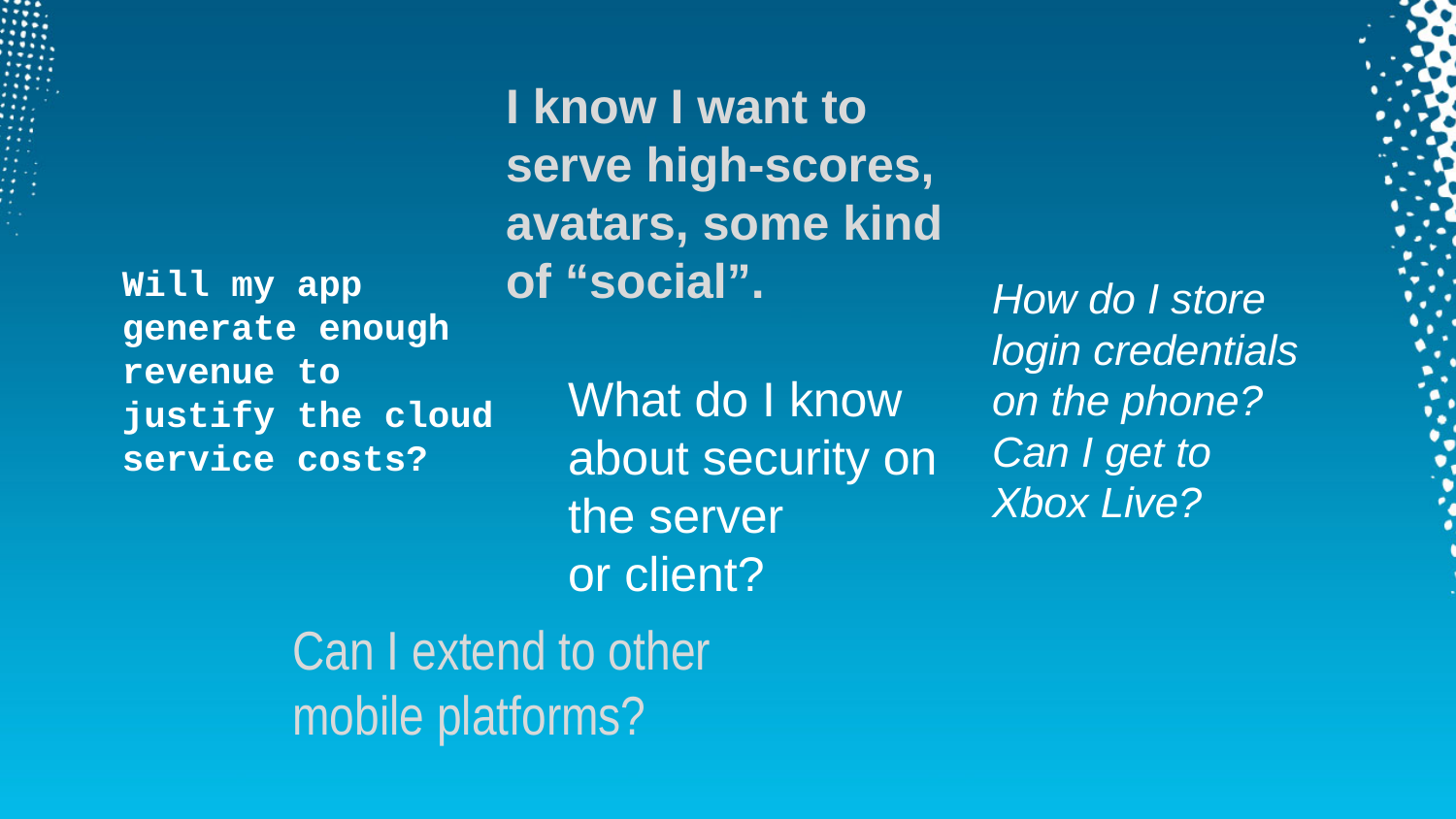

I know I want to serve high-scores,
avatars, some kind of “social”.
Will my app generate enough revenue to justify the cloud service costs?
How do I store login credentials on the phone?
Can I get to Xbox Live?
What do I know
about security on the server
or client?
Can I extend to other mobile platforms?